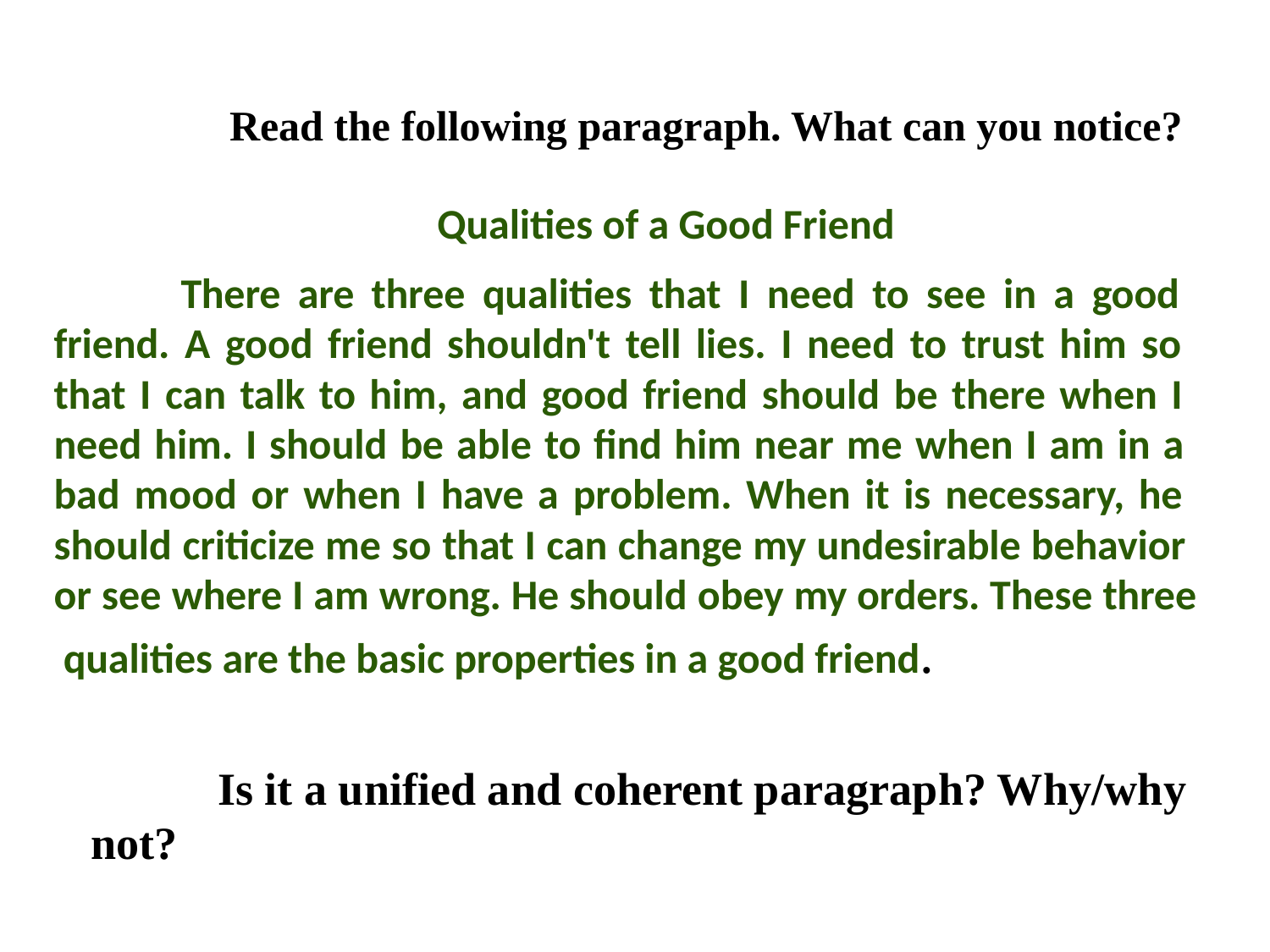

Read the following paragraph. What can you notice?

Qualities of a Good Friend
There are three qualities that I need to see in a good  friend. A good friend shouldn't tell lies. I need to trust him so  that I can talk to him, and good friend should be there when I  need him. I should be able to find him near me when I am in a  bad mood or when I have a problem. When it is necessary, he  should criticize me so that I can change my undesirable behavior  or see where I am wrong. He should obey my orders. These three  qualities are the basic properties in a good friend.

Is it a unified and coherent paragraph? Why/why not?